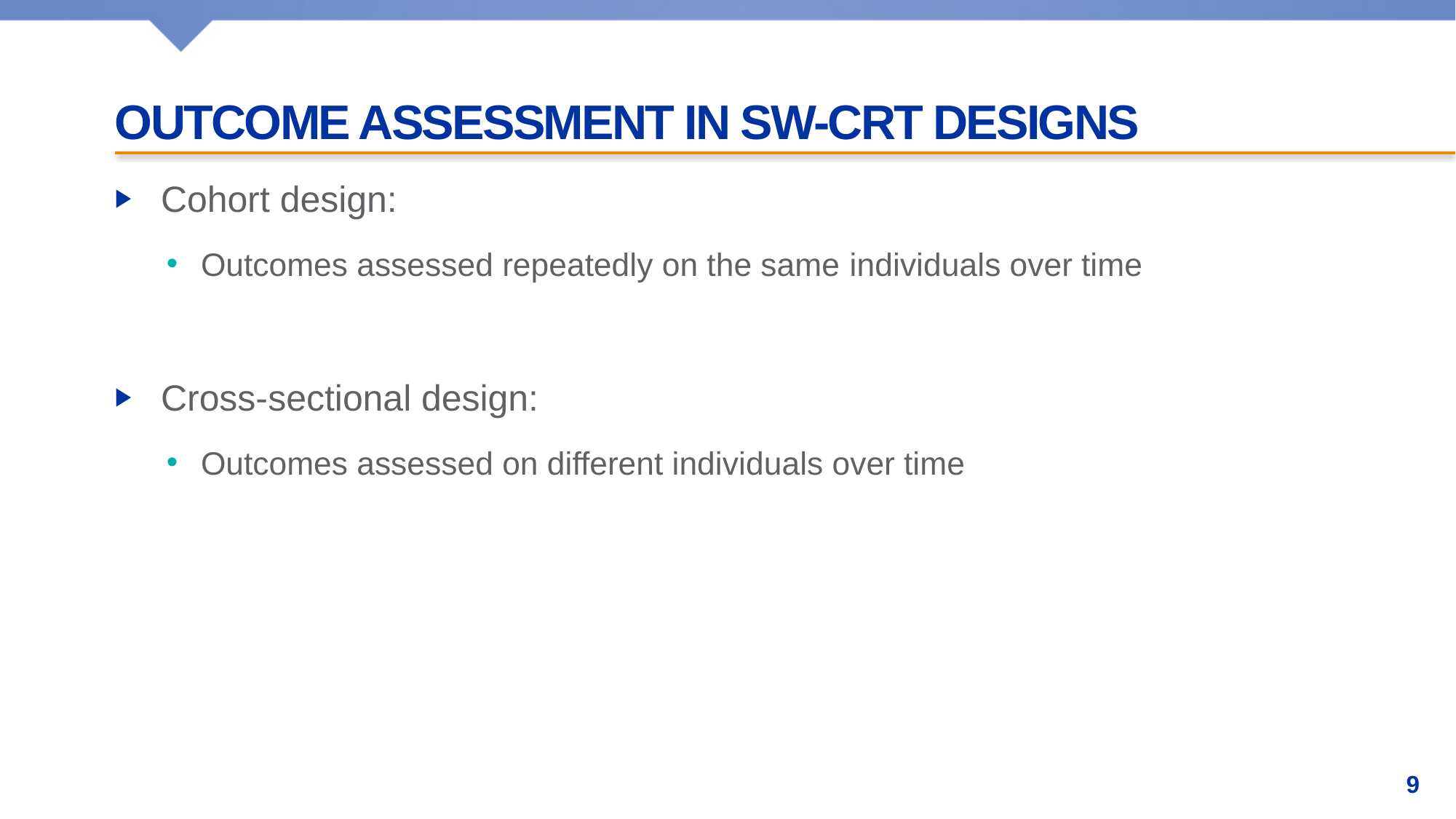

# Outcome assessment in SW-CRT designs
Cohort design:
Outcomes assessed repeatedly on the same individuals over time

Cross-sectional design:
Outcomes assessed on different individuals over time
9